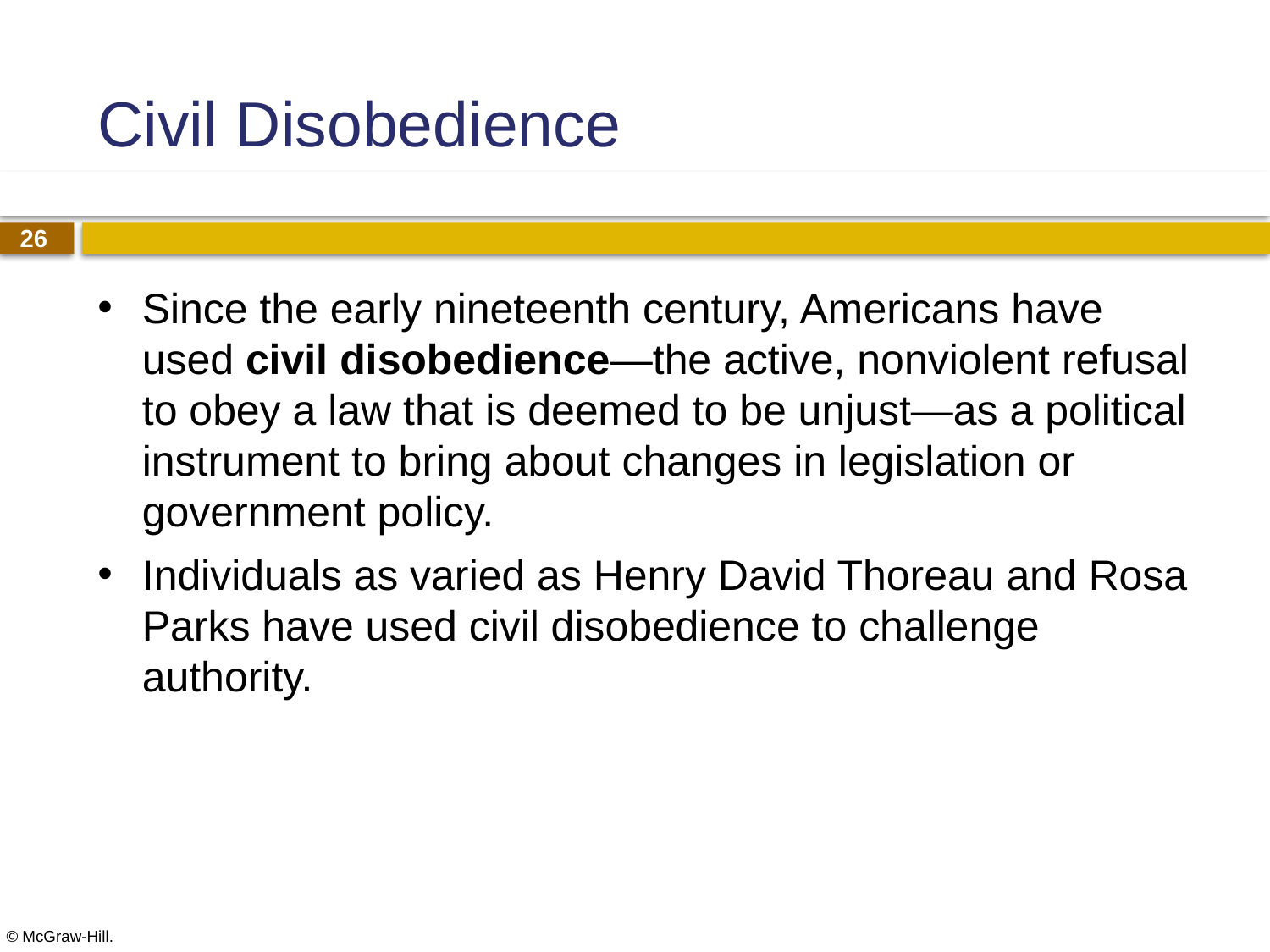

# Civil Disobedience
Since the early nineteenth century, Americans have used civil disobedience—the active, nonviolent refusal to obey a law that is deemed to be unjust—as a political instrument to bring about changes in legislation or government policy.
Individuals as varied as Henry David Thoreau and Rosa Parks have used civil disobedience to challenge authority.